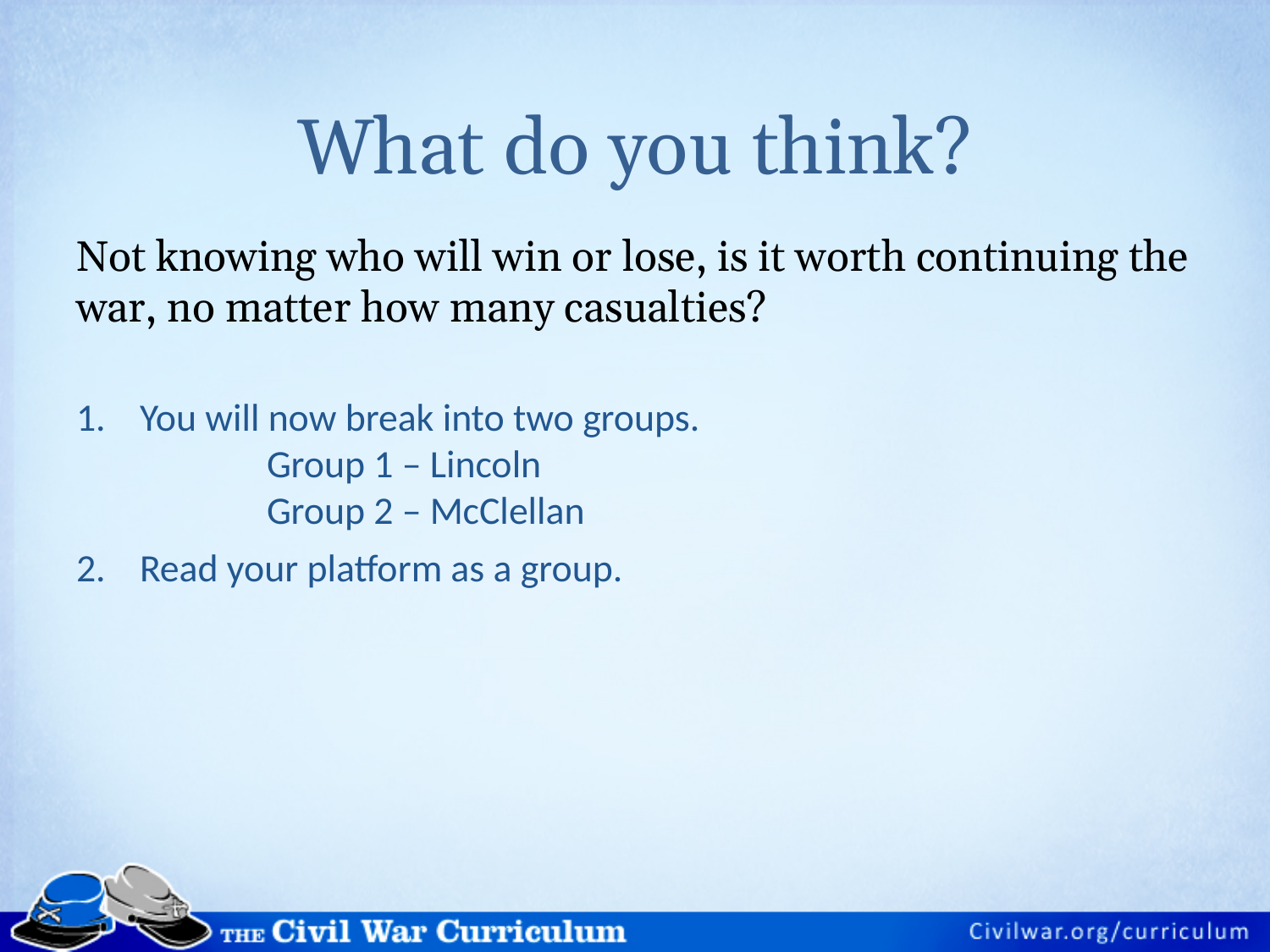

# What do you think?
Not knowing who will win or lose, is it worth continuing the war, no matter how many casualties?

You will now break into two groups.
	Group 1 – Lincoln
	Group 2 – McClellan
Read your platform as a group.